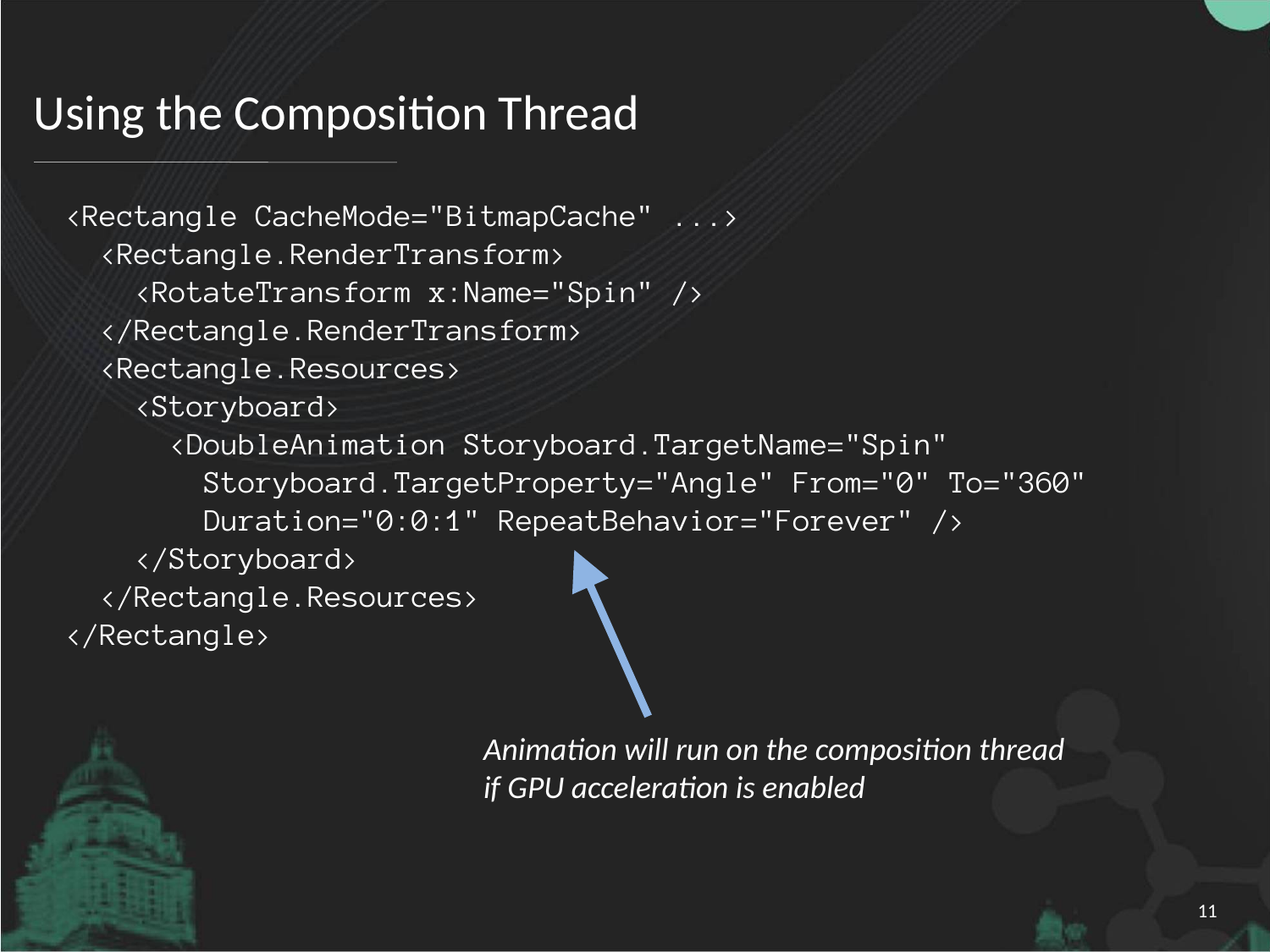

# Using the Composition Thread
<Rectangle CacheMode="BitmapCache" ...>
  <Rectangle.RenderTransform>
    <RotateTransform x:Name="Spin" />
  </Rectangle.RenderTransform>
  <Rectangle.Resources>
    <Storyboard>
      <DoubleAnimation Storyboard.TargetName="Spin"
        Storyboard.TargetProperty="Angle" From="0" To="360"
        Duration="0:0:1" RepeatBehavior="Forever" />
    </Storyboard>
  </Rectangle.Resources>
</Rectangle>

Animation will run on the composition thread if GPU acceleration is enabled
11